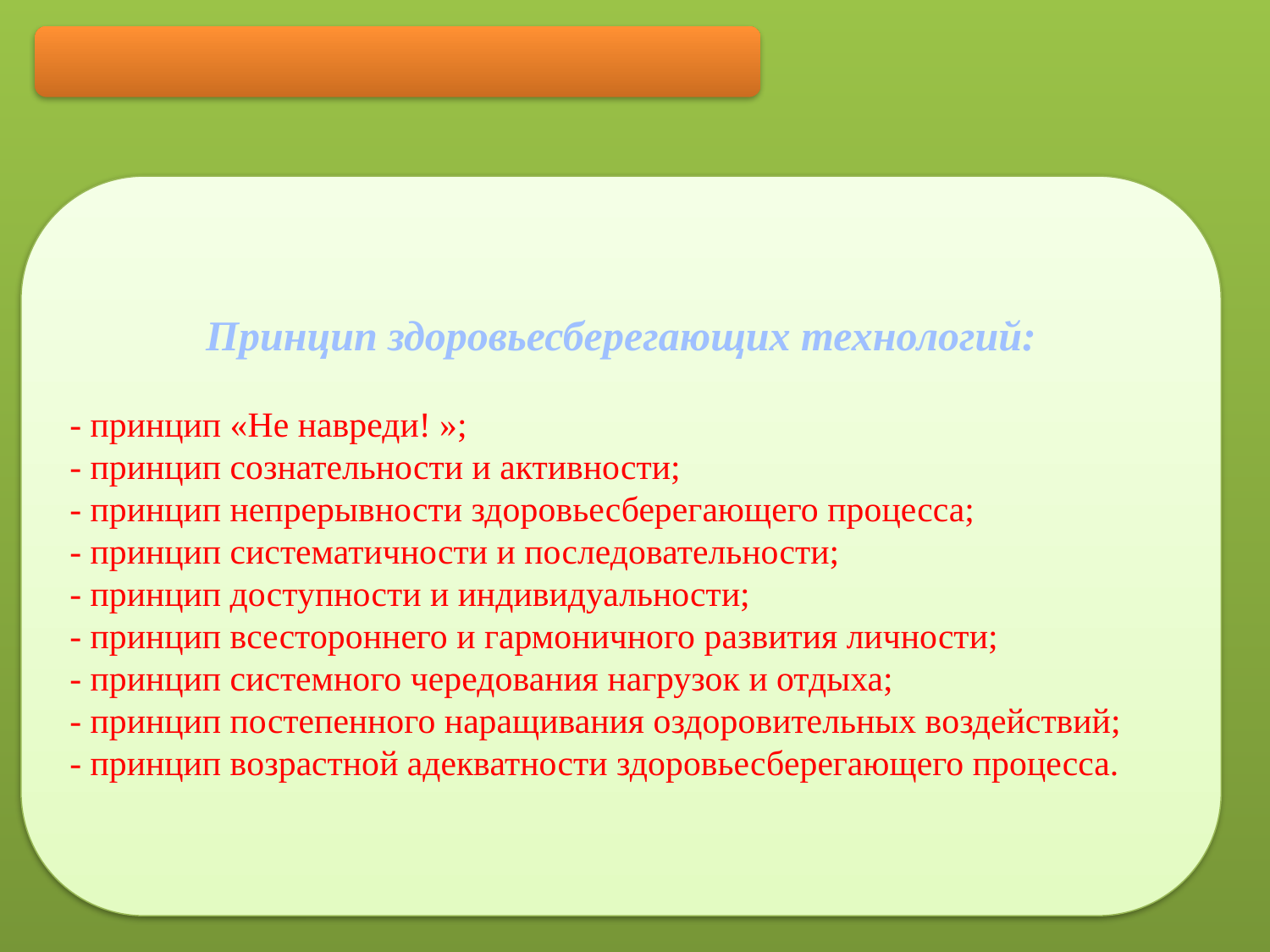

Принцип здоровьесберегающих технологий:

- принцип «Не навреди! »;
- принцип сознательности и активности;
- принцип непрерывности здоровьесберегающего процесса;
- принцип систематичности и последовательности;
- принцип доступности и индивидуальности;
- принцип всестороннего и гармоничного развития личности;
- принцип системного чередования нагрузок и отдыха;
- принцип постепенного наращивания оздоровительных воздействий;
- принцип возрастной адекватности здоровьесберегающего процесса.